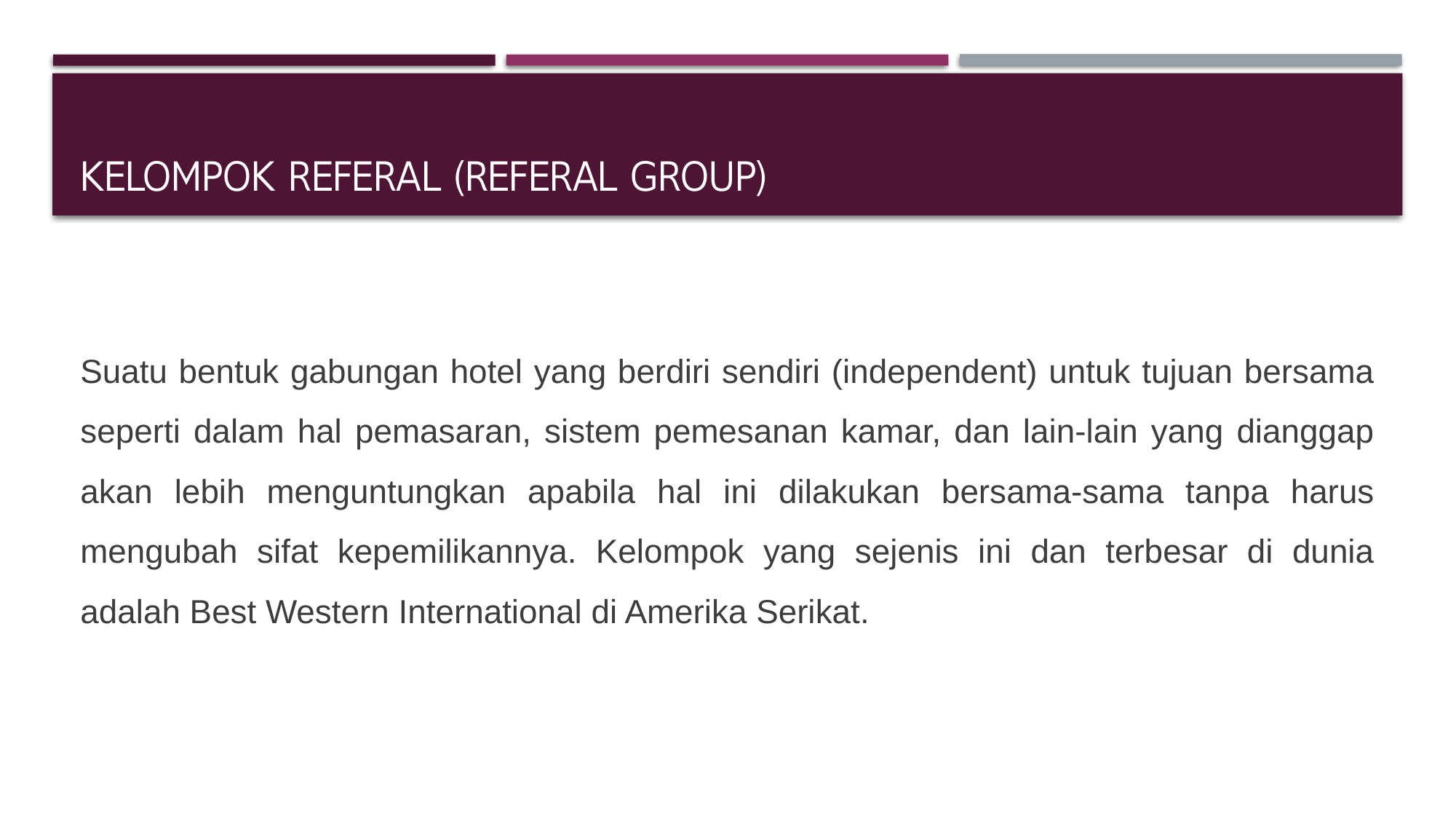

# Kelompok Referal (Referal Group)
Suatu bentuk gabungan hotel yang berdiri sendiri (independent) untuk tujuan bersama seperti dalam hal pemasaran, sistem pemesanan kamar, dan lain-lain yang dianggap akan lebih menguntungkan apabila hal ini dilakukan bersama-sama tanpa harus mengubah sifat kepemilikannya. Kelompok yang sejenis ini dan terbesar di dunia adalah Best Western International di Amerika Serikat.